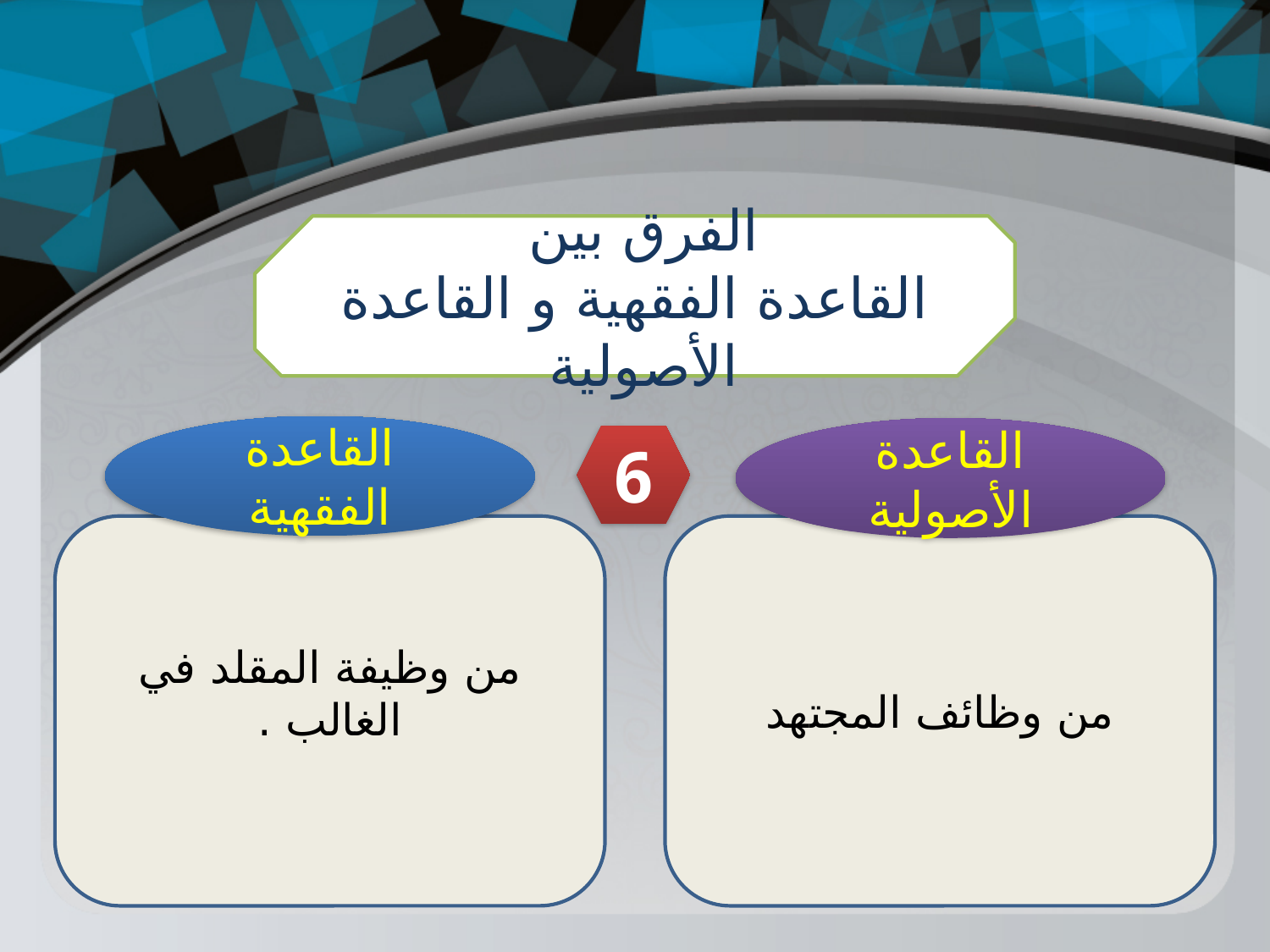

الفرق بين
القاعدة الفقهية و القاعدة الأصولية
القاعدة الفقهية
القاعدة الأصولية
6
من وظيفة المقلد في الغالب .

من وظائف المجتهد